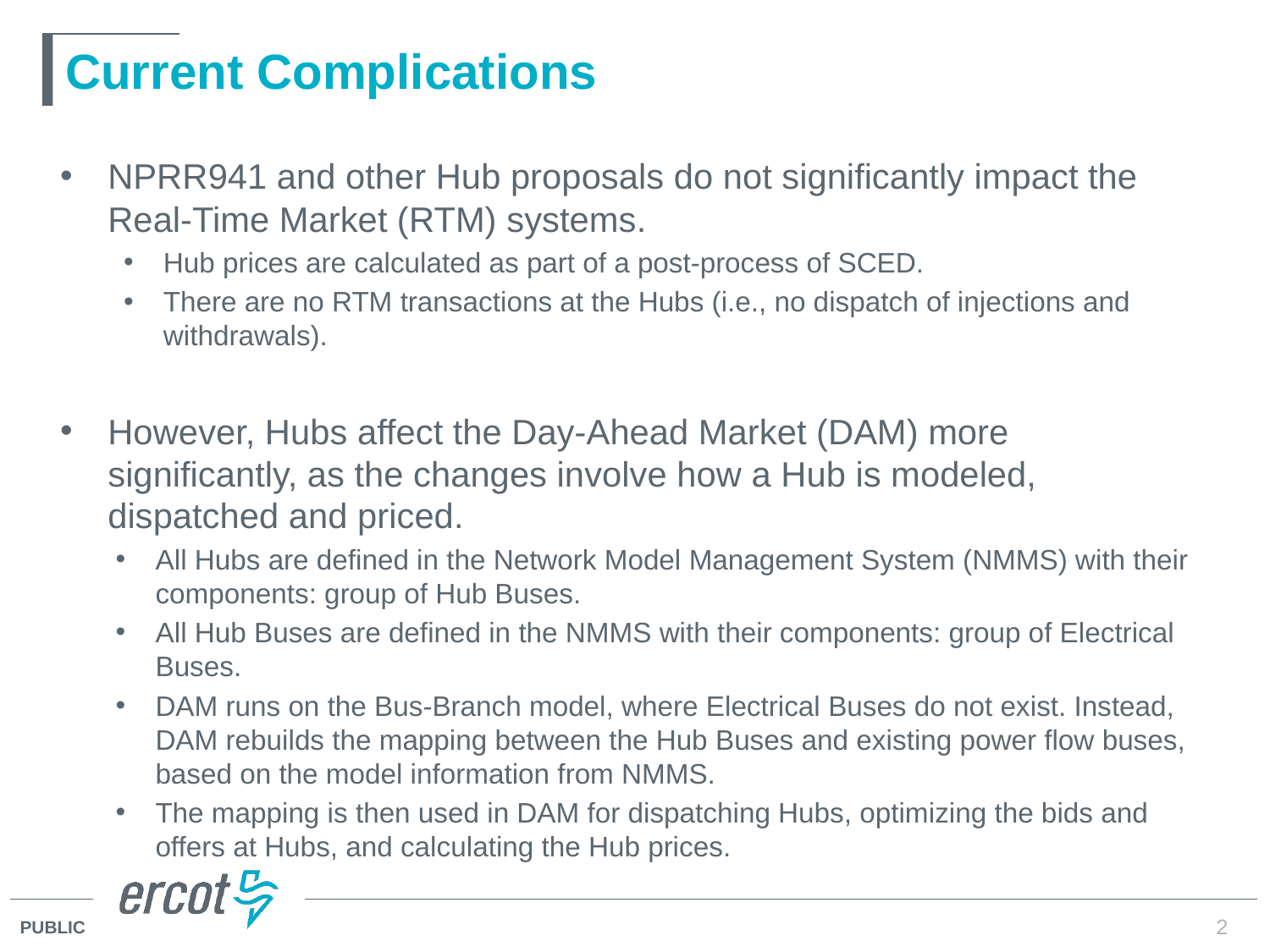

# Current Complications
NPRR941 and other Hub proposals do not significantly impact the Real-Time Market (RTM) systems.
Hub prices are calculated as part of a post-process of SCED.
There are no RTM transactions at the Hubs (i.e., no dispatch of injections and withdrawals).

However, Hubs affect the Day-Ahead Market (DAM) more significantly, as the changes involve how a Hub is modeled, dispatched and priced.
All Hubs are defined in the Network Model Management System (NMMS) with their components: group of Hub Buses.
All Hub Buses are defined in the NMMS with their components: group of Electrical Buses.
DAM runs on the Bus-Branch model, where Electrical Buses do not exist. Instead, DAM rebuilds the mapping between the Hub Buses and existing power flow buses, based on the model information from NMMS.
The mapping is then used in DAM for dispatching Hubs, optimizing the bids and offers at Hubs, and calculating the Hub prices.

2